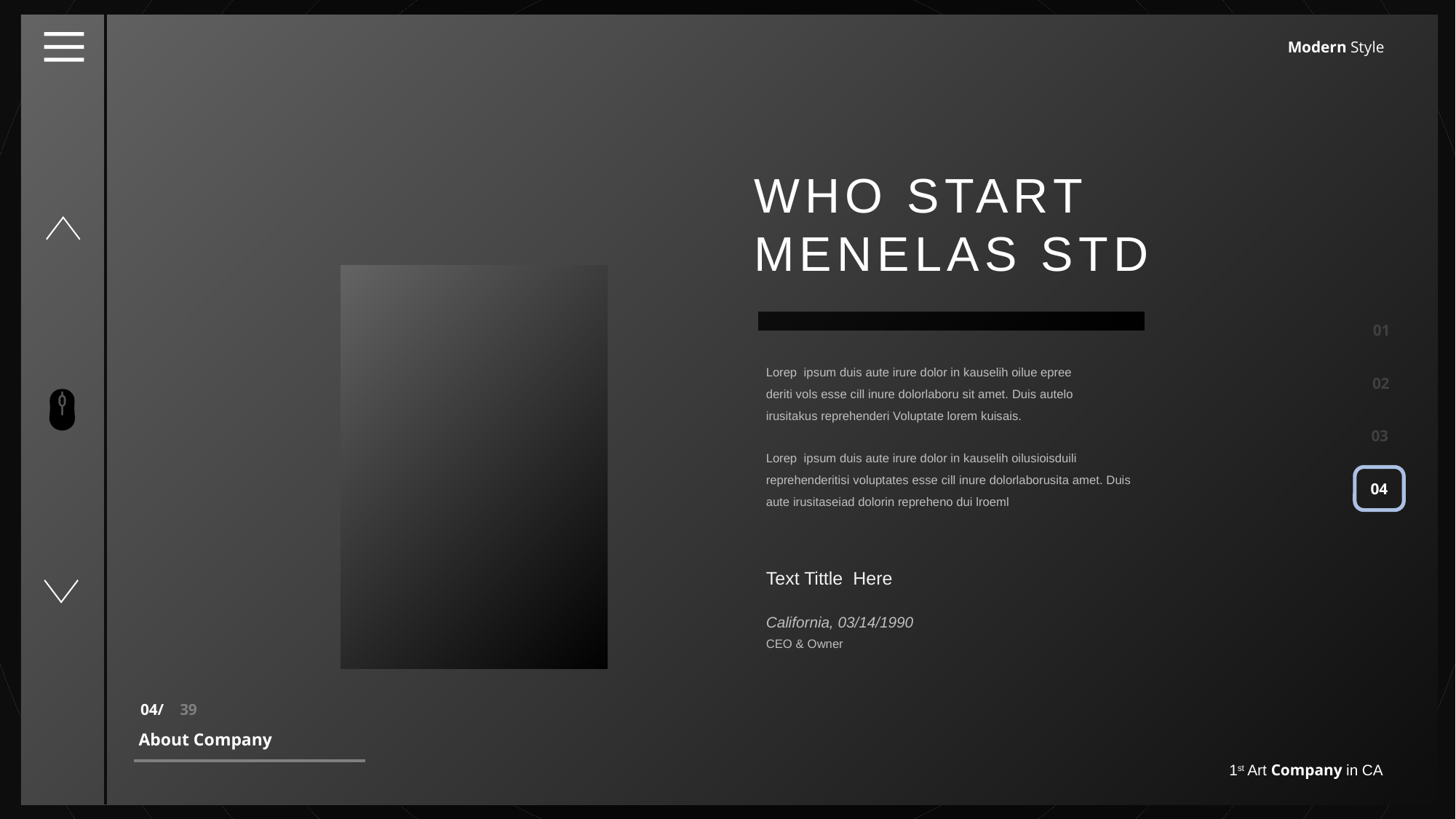

Modern Style

WHO START
MENELAS STD

01
Lorep  ipsum duis aute irure dolor in kauselih oilue epree
deriti vols esse cill inure dolorlaboru sit amet. Duis autelo irusitakus reprehenderi Voluptate lorem kuisais.
02

03
Lorep  ipsum duis aute irure dolor in kauselih oilusioisduili reprehenderitisi voluptates esse cill inure dolorlaborusita amet. Duis aute irusitaseiad dolorin repreheno dui lroeml

04
Text Tittle  Here

California, 03/14/1990
CEO & Owner
04/    39
About Company
1st Art Company in CA